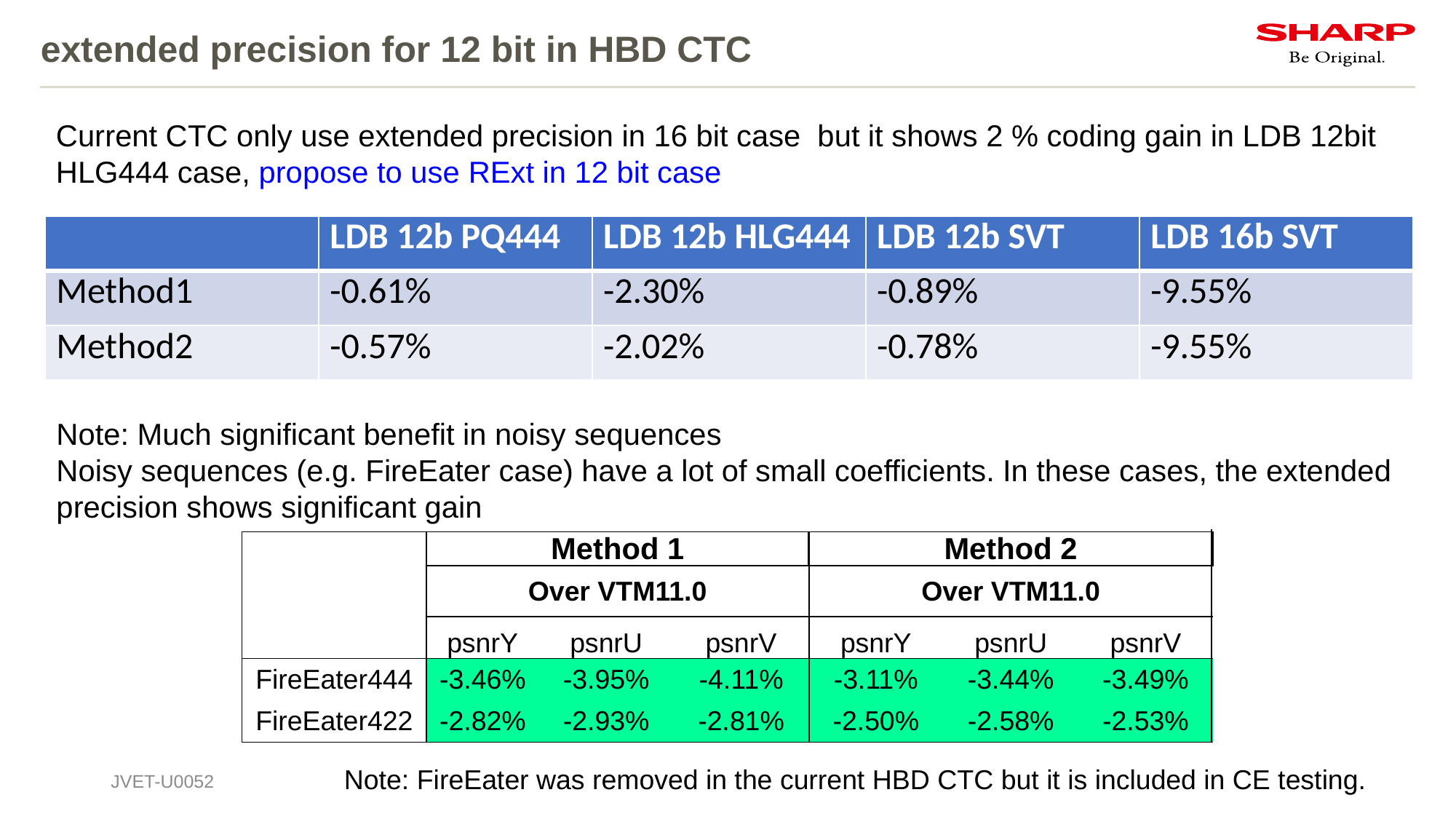

# extended precision for 12 bit in HBD CTC
Current CTC only use extended precision in 16 bit case  but it shows 2 % coding gain in LDB 12bit HLG444 case, propose to use RExt in 12 bit case
|  | LDB 12b PQ444 | LDB 12b HLG444 | LDB 12b SVT | LDB 16b SVT |
| --- | --- | --- | --- | --- |
| Method1 | -0.61% | -2.30% | -0.89% | -9.55% |
| Method2 | -0.57% | -2.02% | -0.78% | -9.55% |
Note: Much significant benefit in noisy sequences
Noisy sequences (e.g. FireEater case) have a lot of small coefficients. In these cases, the extended precision shows significant gain
|  | Method 1 |  |  | Method 2 |  |  |
| --- | --- | --- | --- | --- | --- | --- |
|  | Over VTM11.0 |  |  | Over VTM11.0 |  |  |
|  | psnrY | psnrU | psnrV | psnrY | psnrU | psnrV |
| FireEater444 | -3.46% | -3.95% | -4.11% | -3.11% | -3.44% | -3.49% |
| FireEater422 | -2.82% | -2.93% | -2.81% | -2.50% | -2.58% | -2.53% |
Note: FireEater was removed in the current HBD CTC but it is included in CE testing.
JVET-U0052